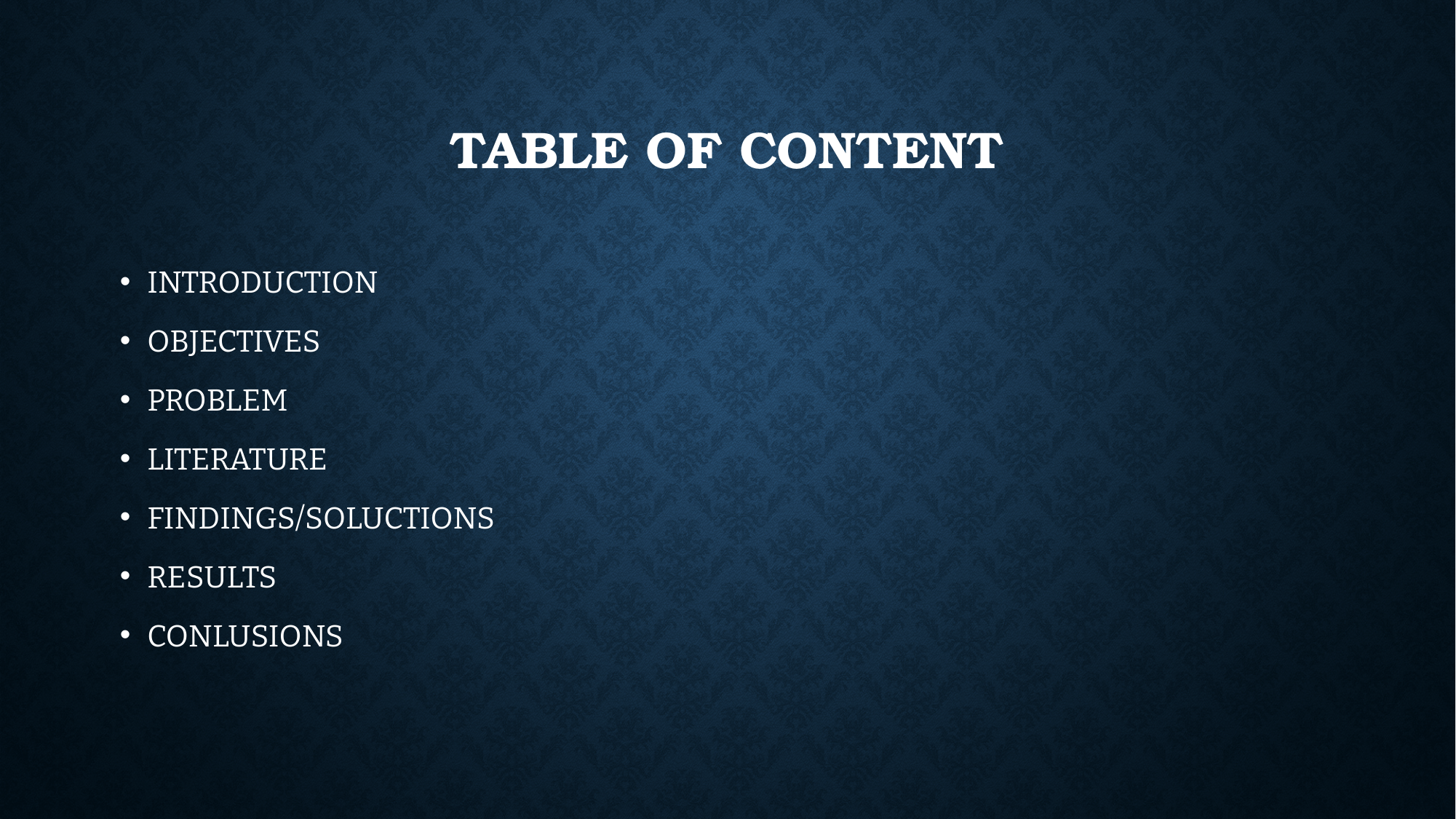

# TABLE OF CONTENT
INTRODUCTION
OBJECTIVES
PROBLEM
LITERATURE
FINDINGS/SOLUCTIONS
RESULTS
CONLUSIONS